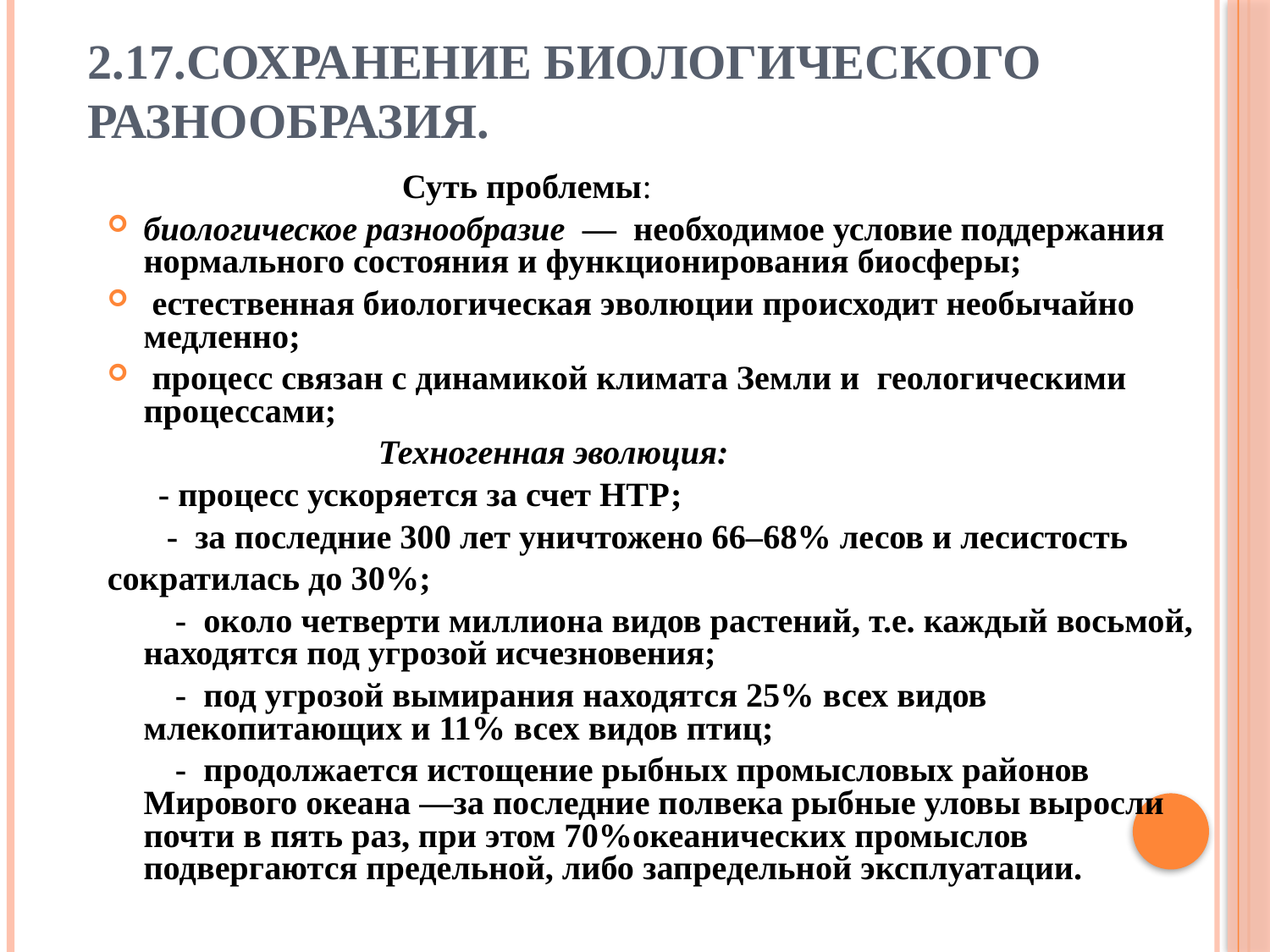

# 2.17.Сохранение биологического разнообразия.
                                                Суть проблемы:
биологическое разнообразие  —  необходимое условие поддержания нормального состояния и функционирования биосферы;
 естественная биологическая эволюции происходит необычайно медленно;
 процесс связан с динамикой климата Земли и  геологическими процессами;
                                Техногенная эволюция:
      - процесс ускоряется за счет НТР;
       -  за последние 300 лет уничтожено 66–68% лесов и лесистость
сократилась до 30%;
        -  около четверти миллиона видов растений, т.е. каждый восьмой, находятся под угрозой исчезновения;
        -  под угрозой вымирания находятся 25% всех видов млекопитающих и 11% всех видов птиц;
        -  продолжается истощение рыбных промысловых районов Мирового океана —за последние полвека рыбные уловы выросли почти в пять раз, при этом 70%океанических промыслов подвергаются предельной, либо запредельной эксплуатации.